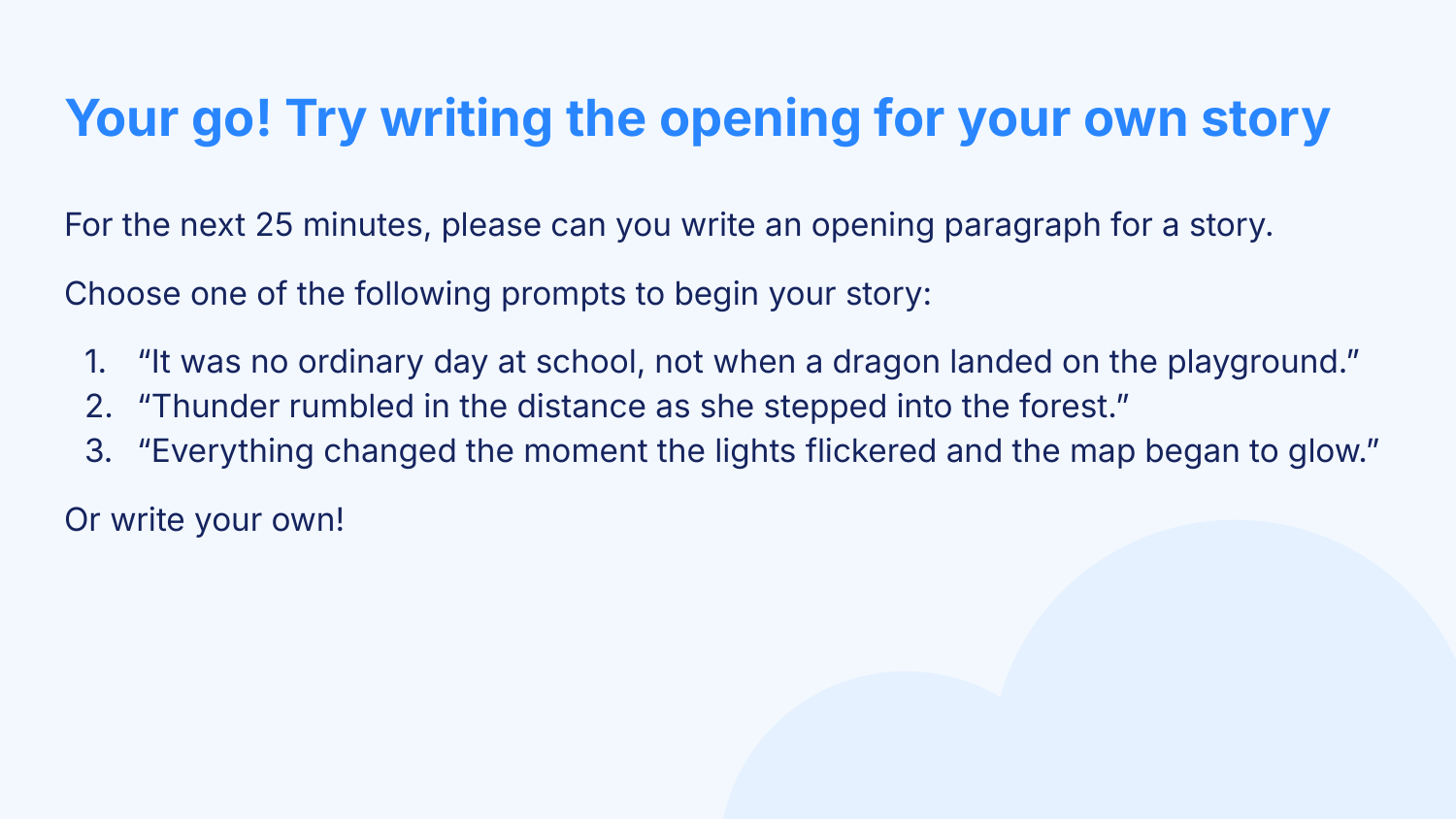

Your go! Try writing the opening for your own story
For the next 25 minutes, please can you write an opening paragraph for a story.
Choose one of the following prompts to begin your story:
“It was no ordinary day at school, not when a dragon landed on the playground.”
“Thunder rumbled in the distance as she stepped into the forest.”
“Everything changed the moment the lights flickered and the map began to glow.”
Or write your own!